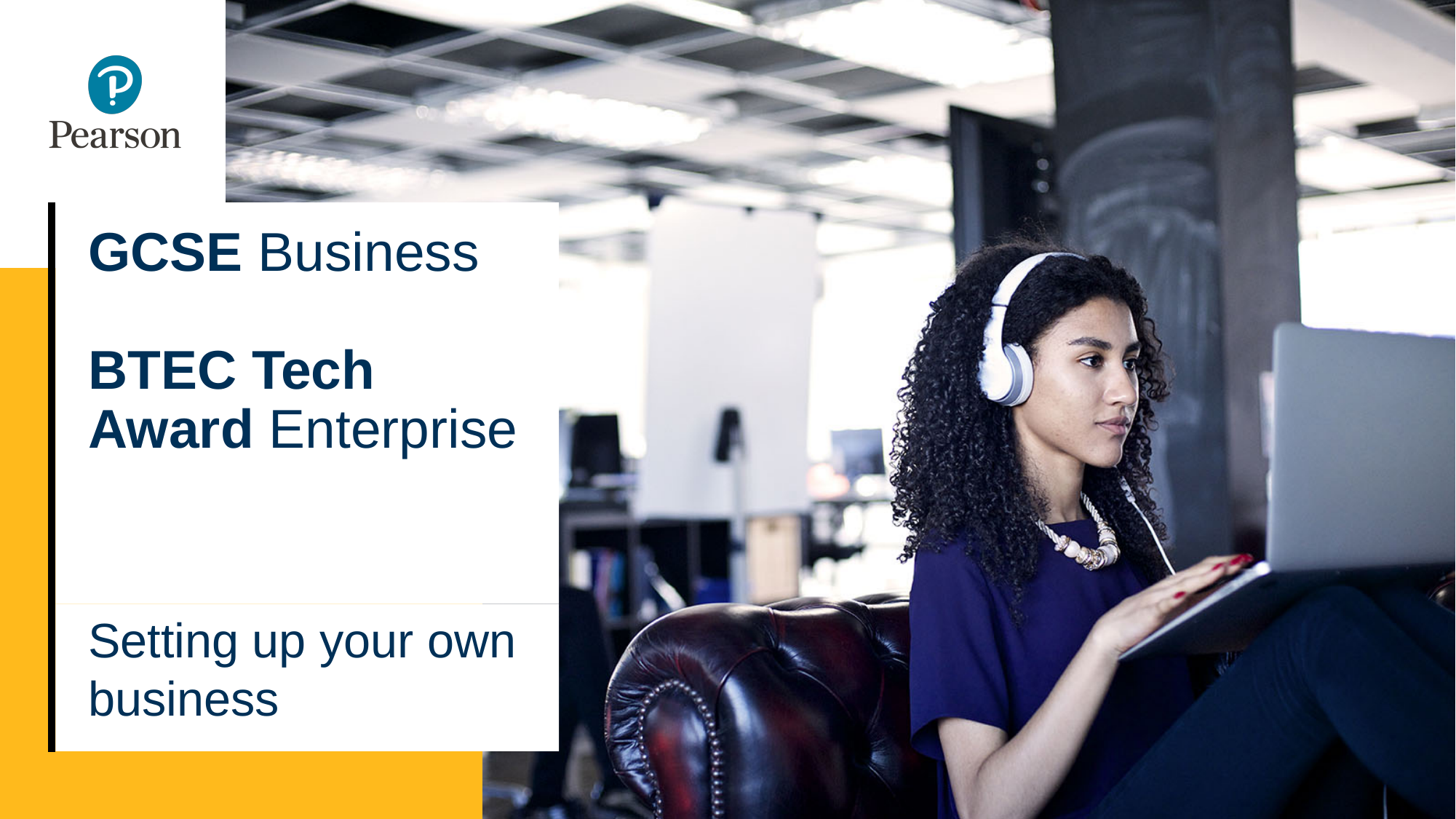

# GCSE Business BTEC Tech Award Enterprise
Setting up your own business